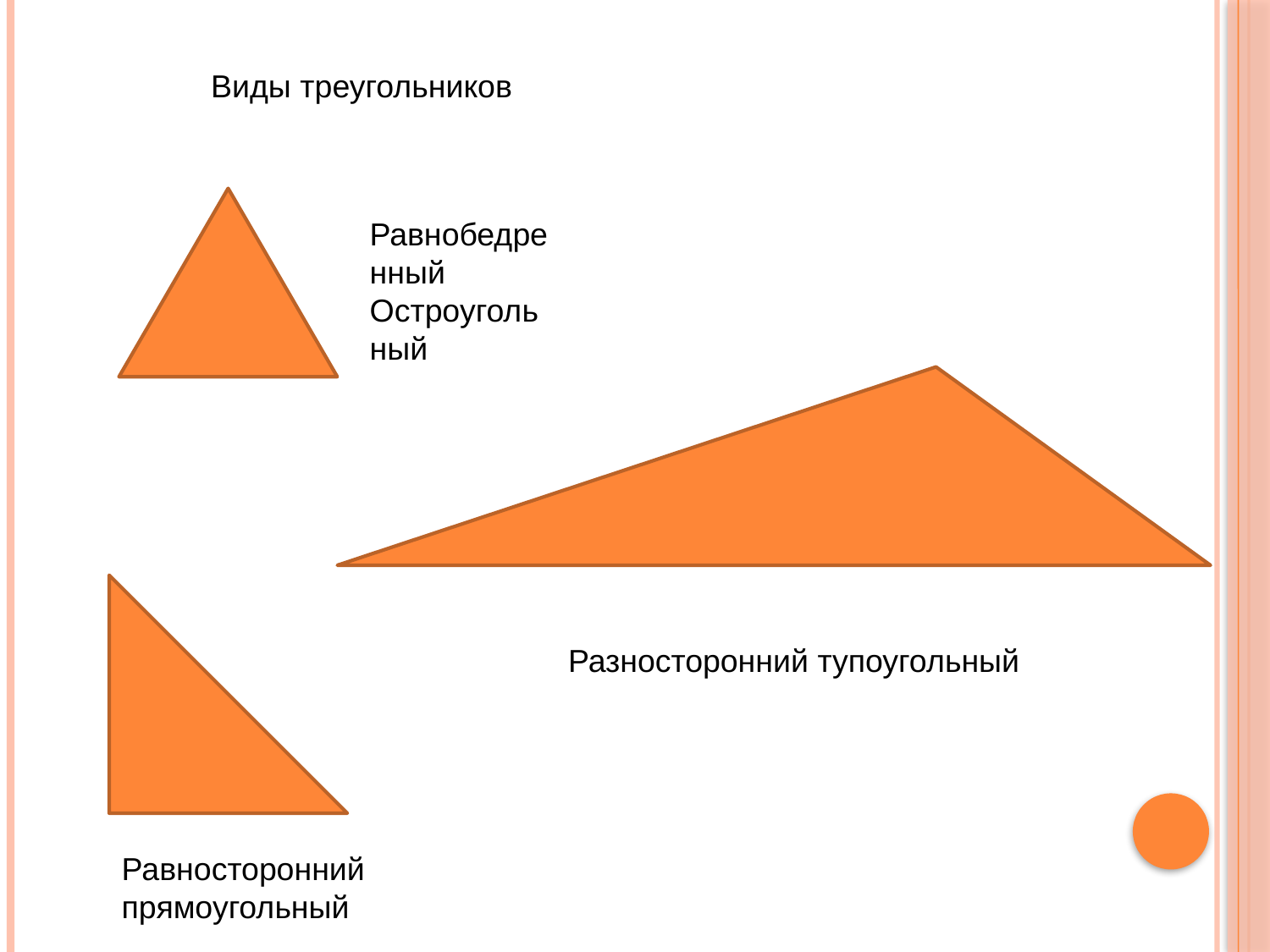

Виды треугольников

Равнобедренный
Остроугольный

Разносторонний тупоугольный
Равносторонний
прямоугольный